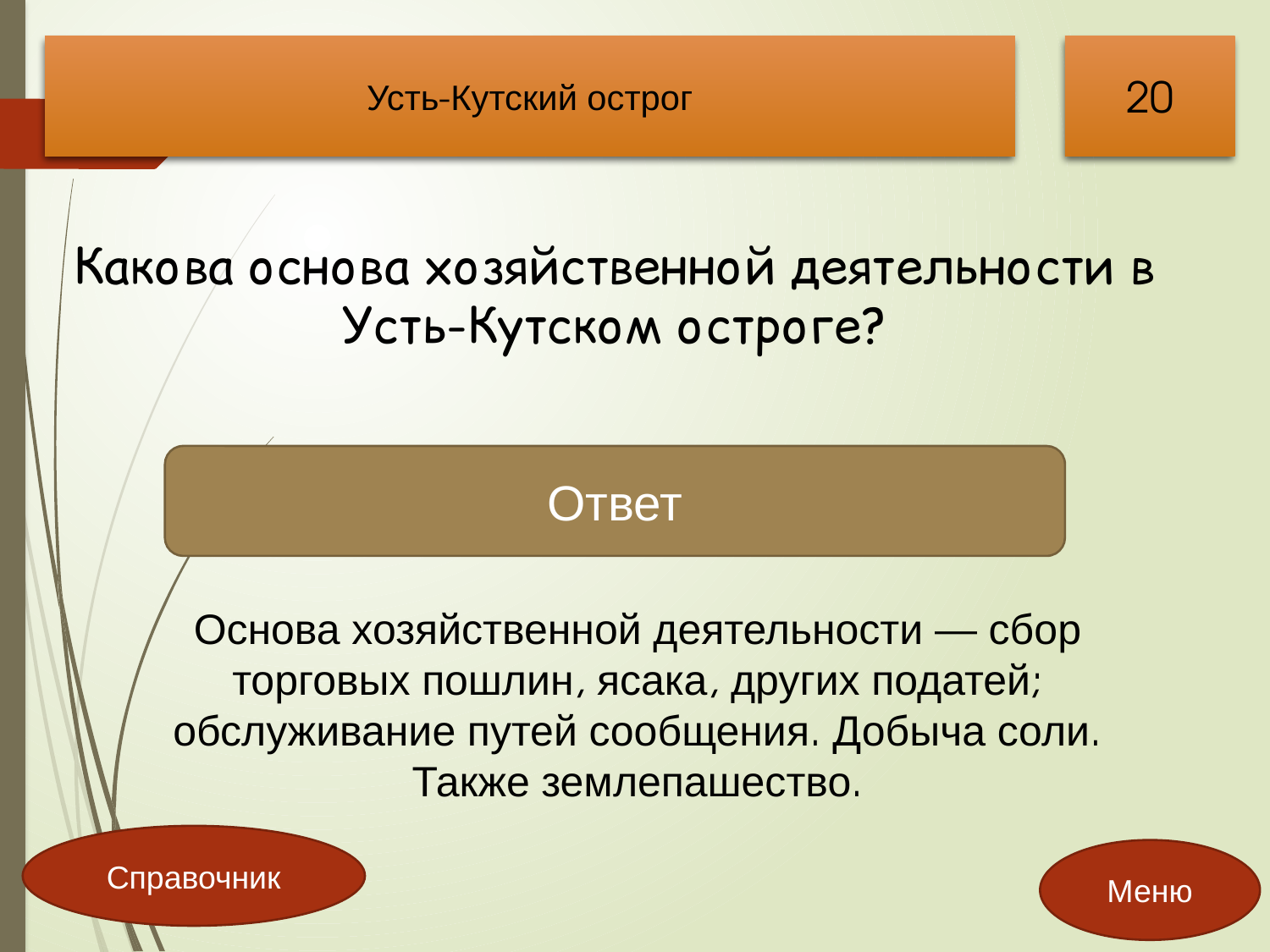

Усть-Кутский острог
20
Какова основа хозяйственной деятельности в Усть-Кутском остроге?
Ответ
Основа хозяйственной деятельности — сбор торговых пошлин, ясака, других податей; обслуживание путей сообщения. Добыча соли. Также землепашество.
Справочник
Меню